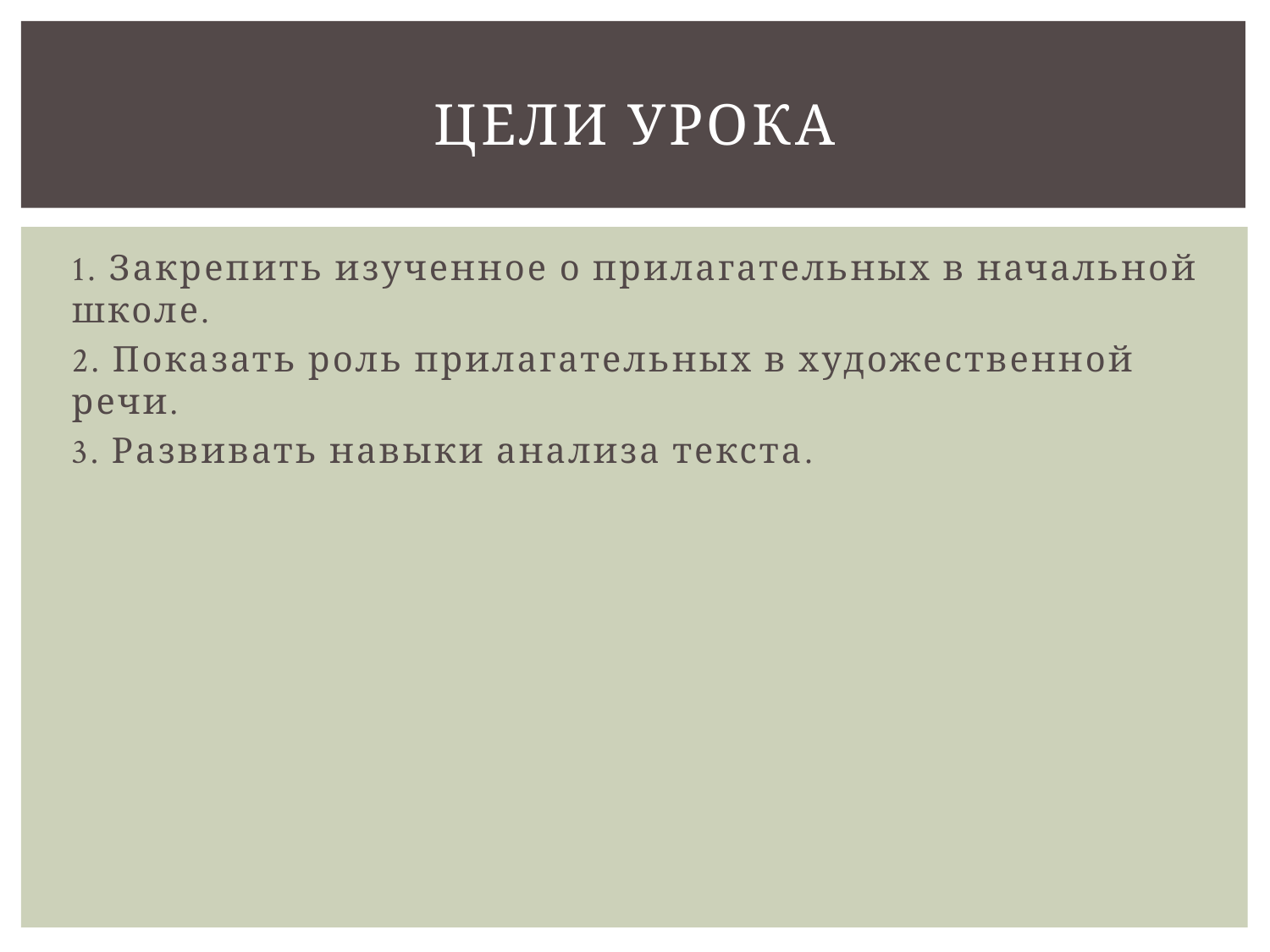

# Цели урока
1. Закрепить изученное о прилагательных в начальной школе.
2. Показать роль прилагательных в художественной речи.
3. Развивать навыки анализа текста.